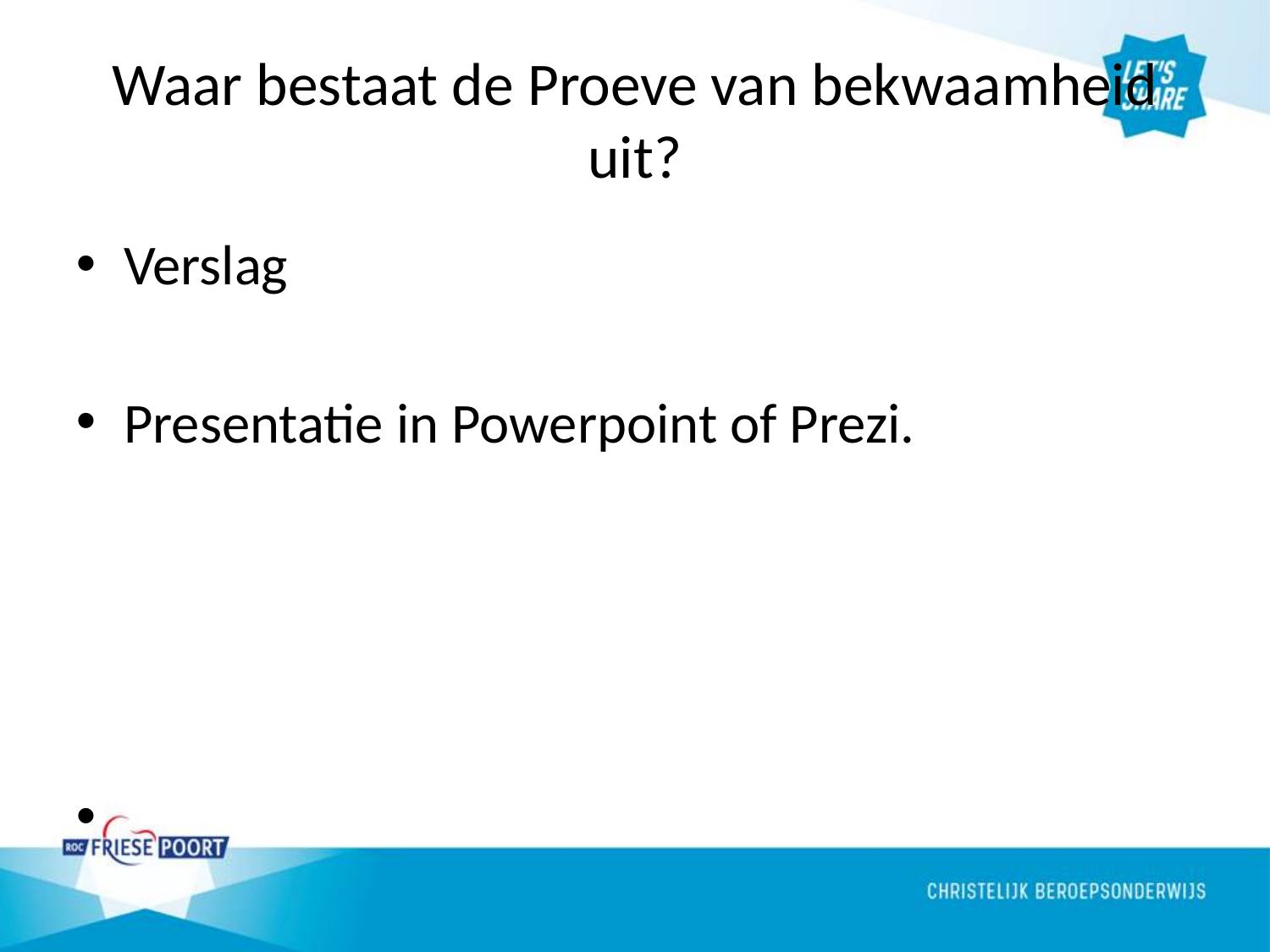

# Waar bestaat de Proeve van bekwaamheid uit?
Verslag

Presentatie in Powerpoint of Prezi.